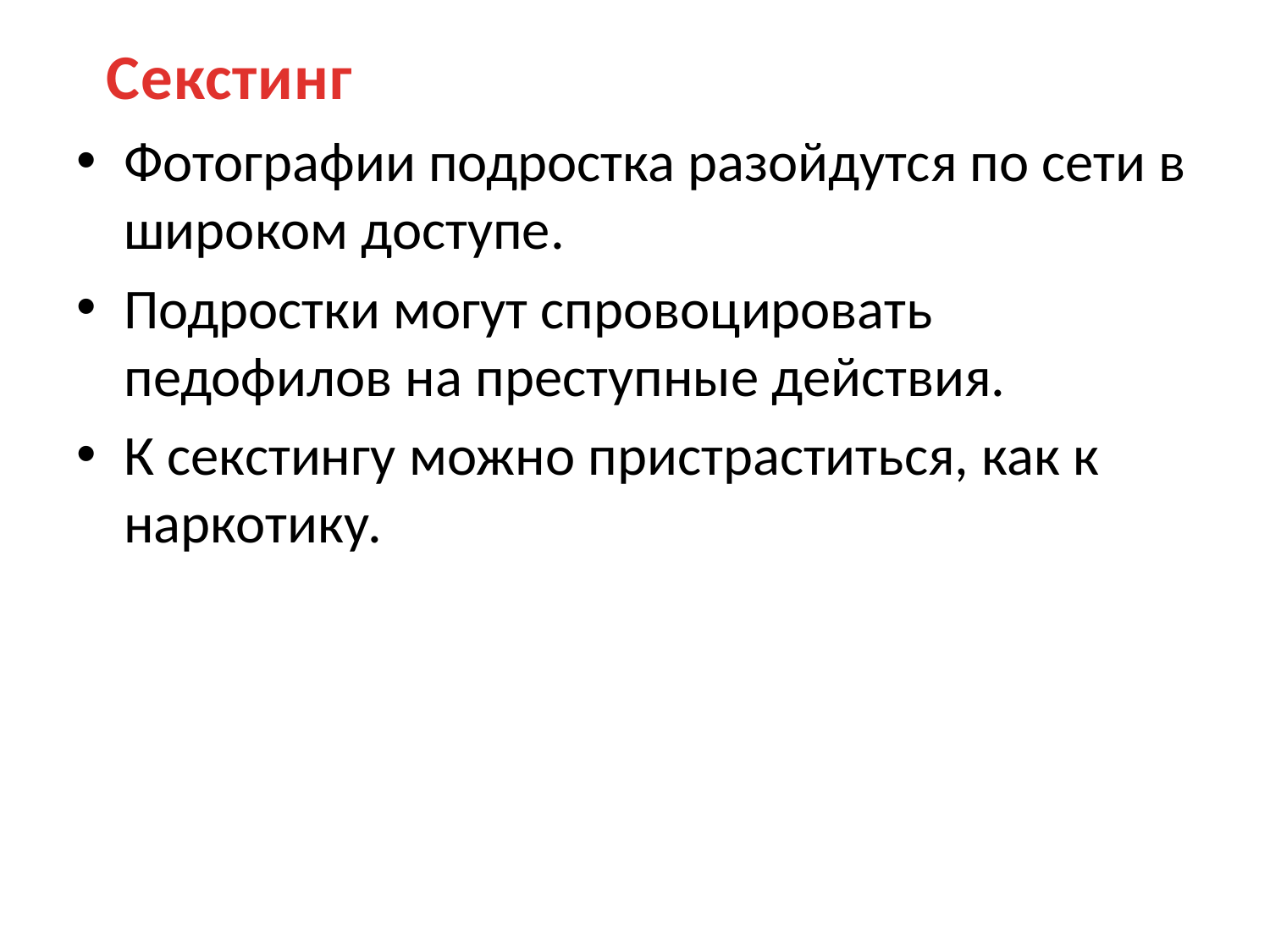

Секстинг
Фотографии подростка разойдутся по сети в широком доступе.
Подростки могут спровоцировать педофилов на преступные действия.
К секстингу можно пристраститься, как к наркотику.